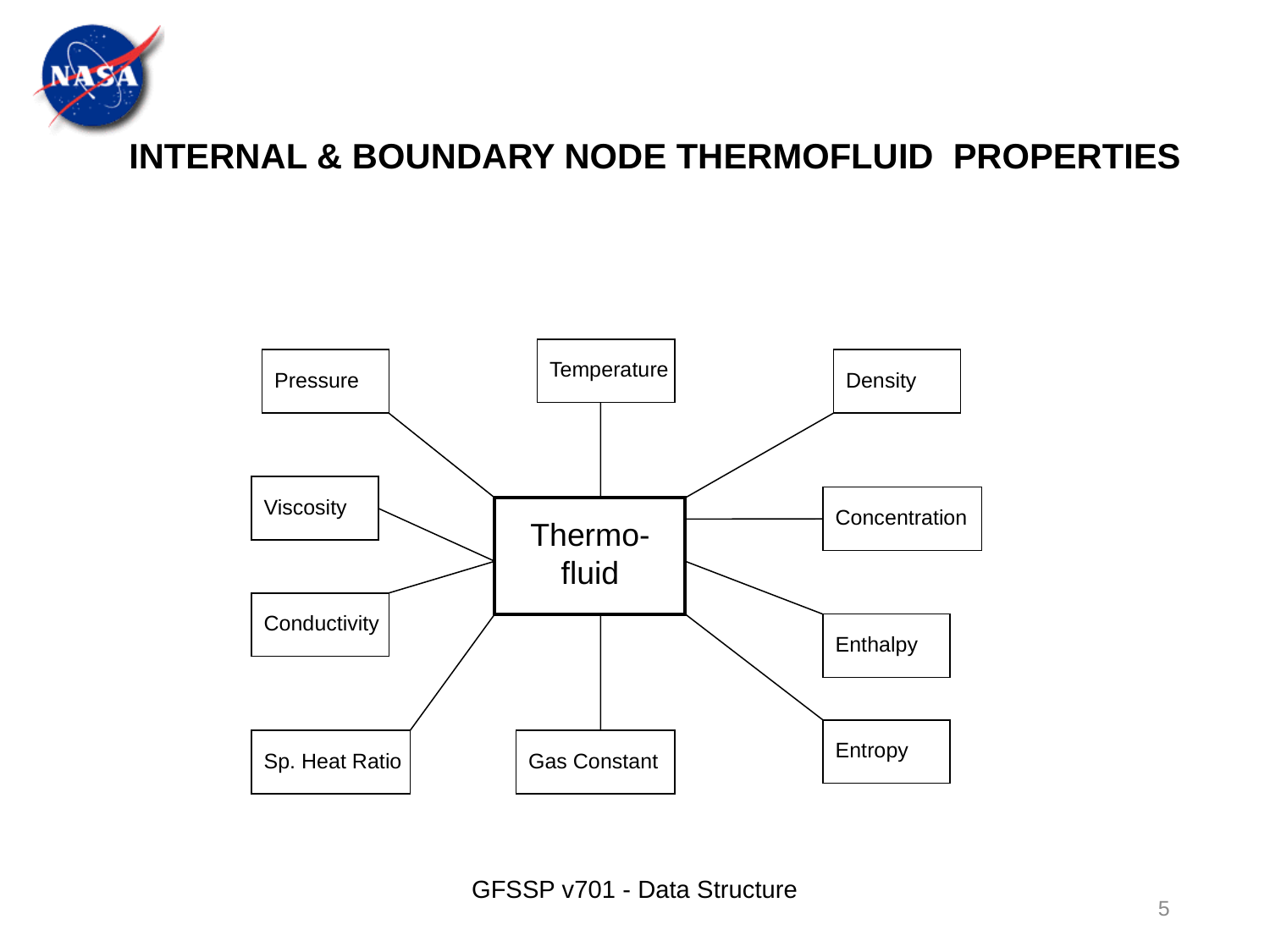

INTERNAL & BOUNDARY NODE THERMOFLUID  PROPERTIES

Temperature

Pressure

Density

Viscosity

Concentration

Thermo- fluid

Conductivity

Enthalpy

Entropy

Sp. Heat Ratio

Gas Constant
GFSSP v701 - Data Structure
5